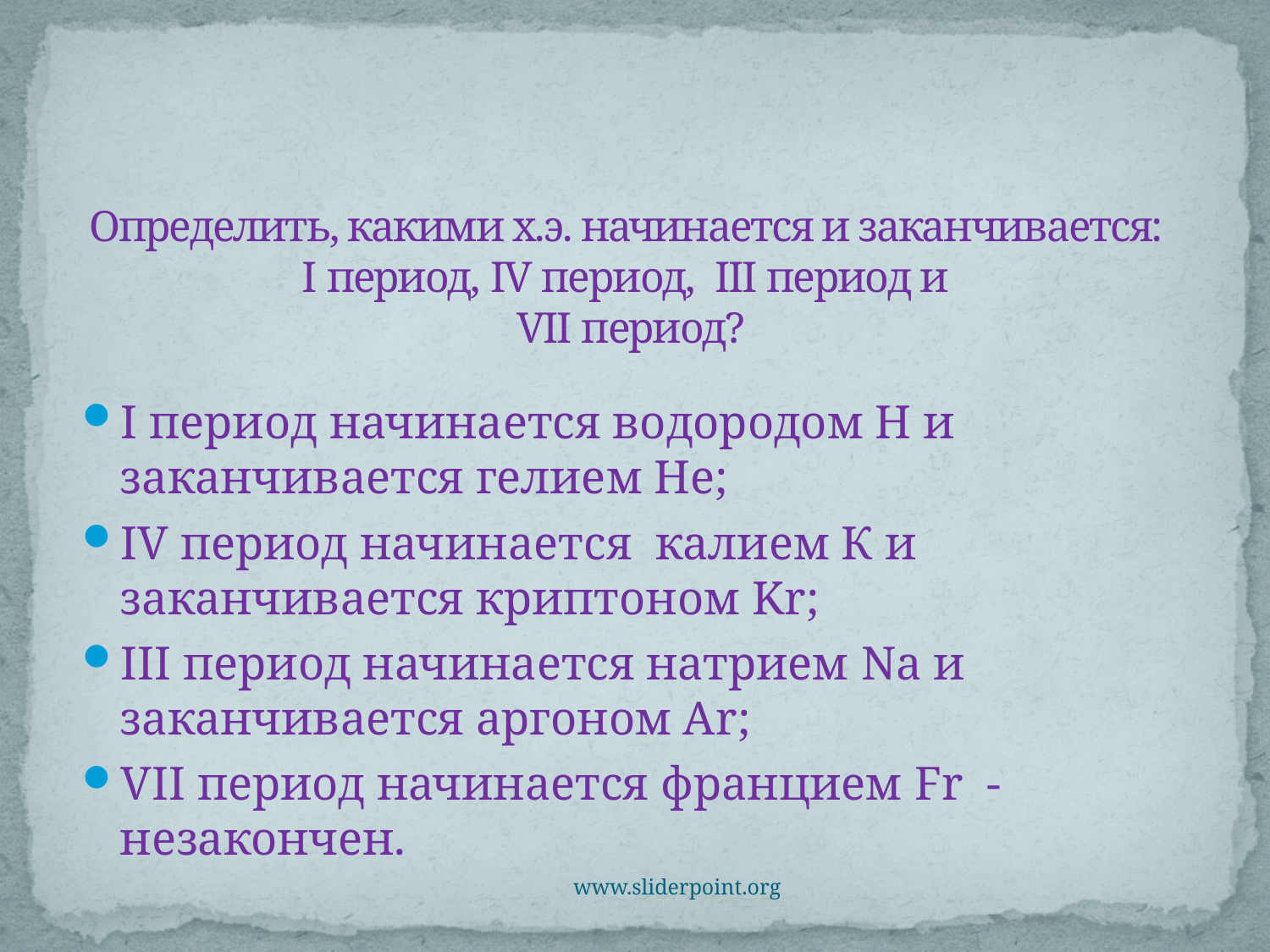

# Определить, какими х.э. начинается и заканчивается: I период, IV период,  III период и VII период?
I период начинается водородом Н и заканчивается гелием Не;
IV период начинается  калием К и заканчивается криптоном Kr;
III период начинается натрием Na и заканчивается аргоном Аr;
VII период начинается францием Fr  - незакончен.
www.sliderpoint.org